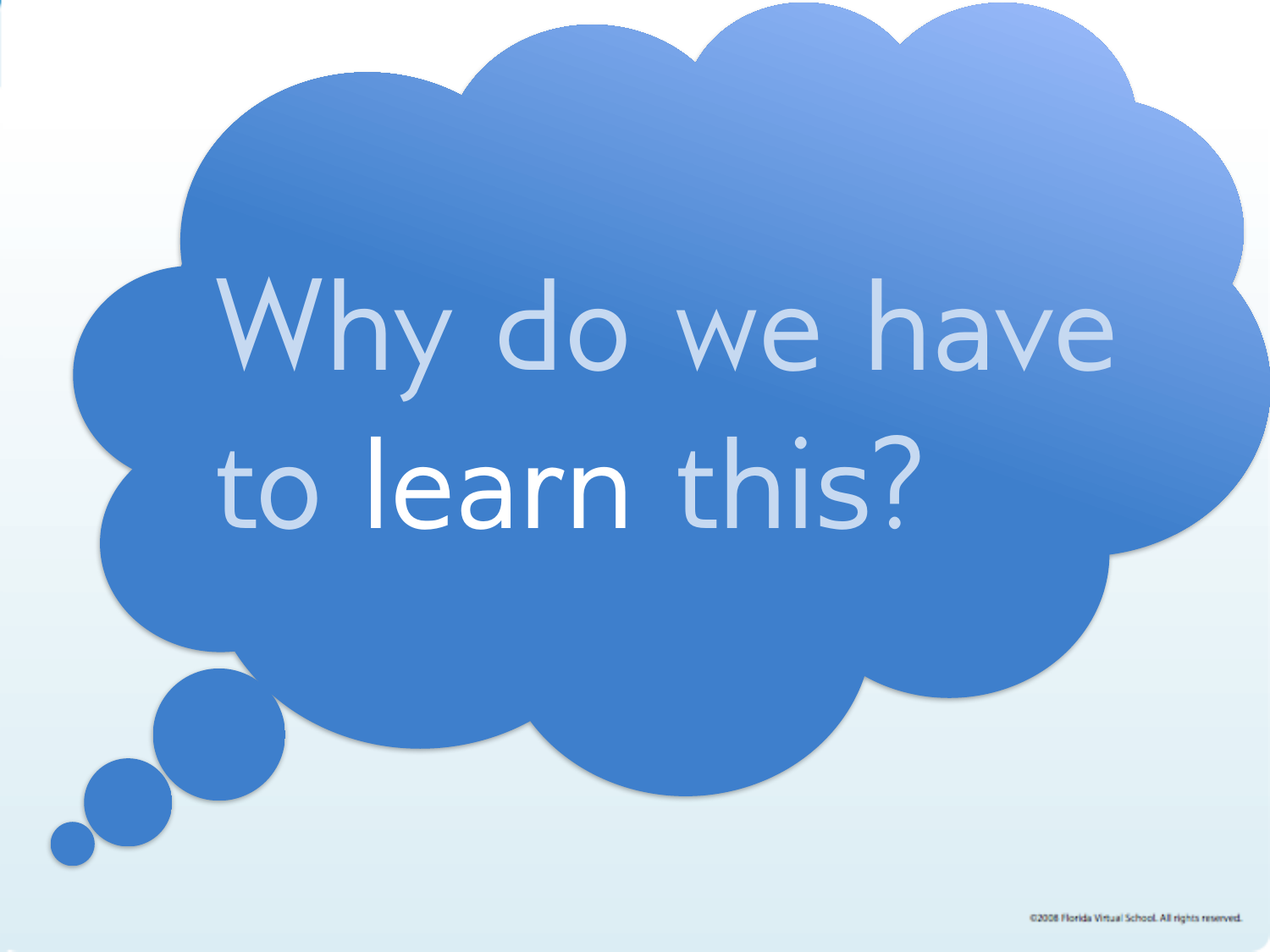

Why do we have to learn this?